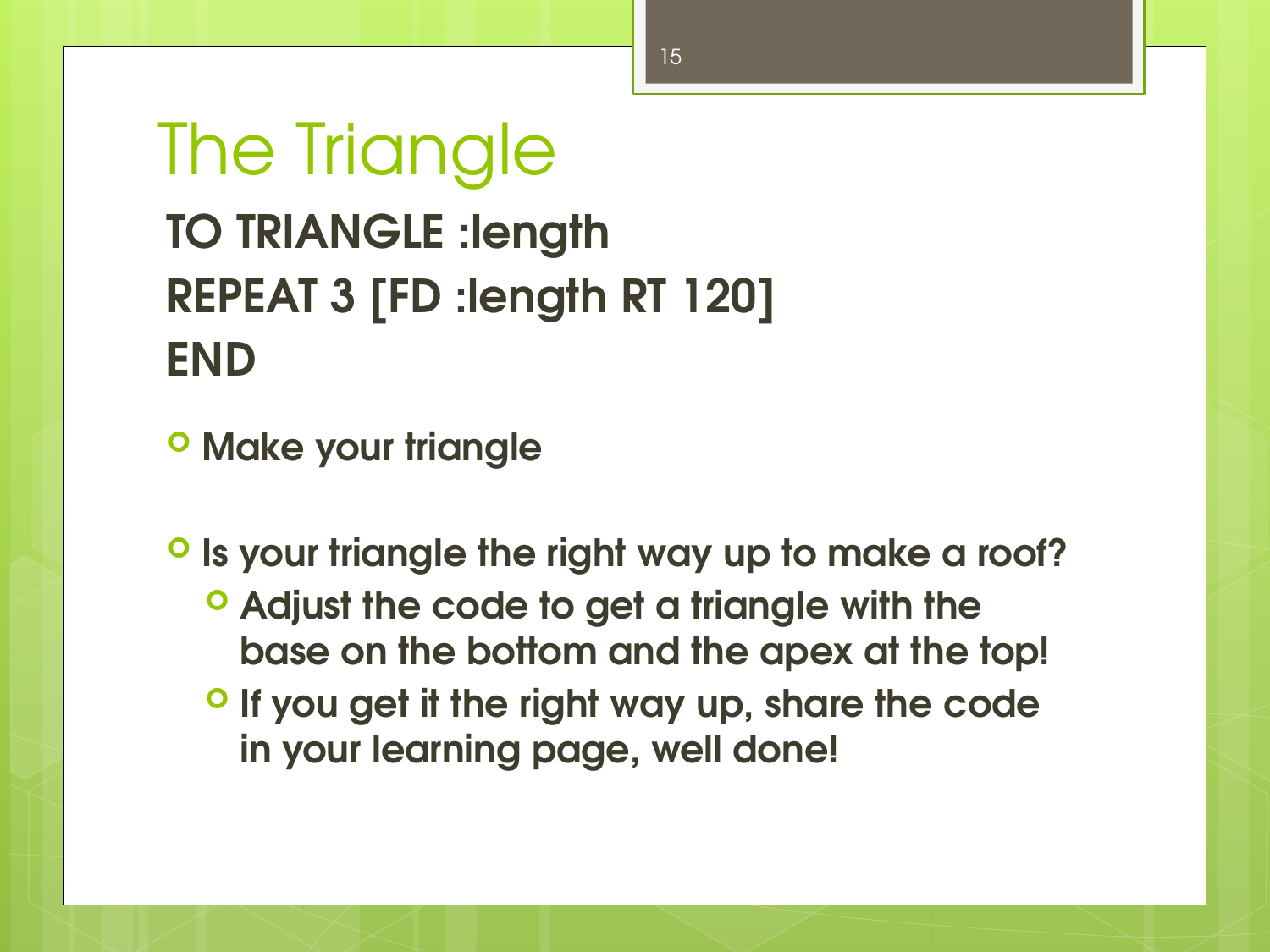

15
# The Triangle
TO TRIANGLE :length
REPEAT 3 [FD :length RT 120]
END

Make your triangle

Is your triangle the right way up to make a roof?
Adjust the code to get a triangle with the base on the bottom and the apex at the top!
If you get it the right way up, share the code in your learning page, well done!